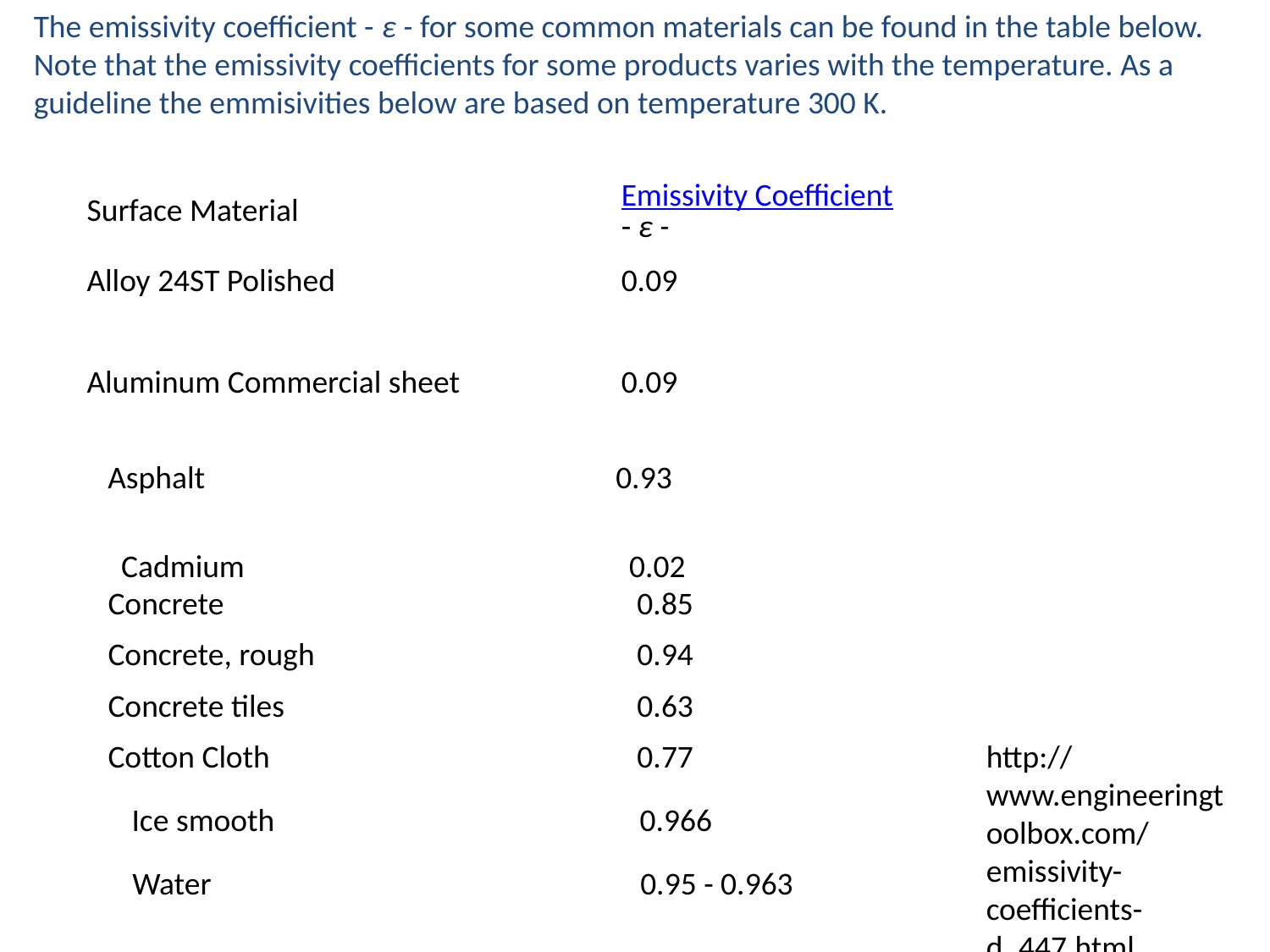

The emissivity coefficient - ε - for some common materials can be found in the table below. Note that the emissivity coefficients for some products varies with the temperature. As a guideline the emmisivities below are based on temperature 300 K.
| Surface Material | Emissivity Coefficient - ε - |
| --- | --- |
| Alloy 24ST Polished | 0.09 |
|  |  |
| Aluminum Commercial sheet | 0.09 |
|  |  |
Asphalt				0.93
Cadmium				0.02
| Concrete | 0.85 |
| --- | --- |
| Concrete, rough | 0.94 |
| Concrete tiles | 0.63 |
| Cotton Cloth | 0.77 |
http://www.engineeringtoolbox.com/emissivity-coefficients-d_447.html
Ice smooth			0.966
Water				0.95 - 0.963